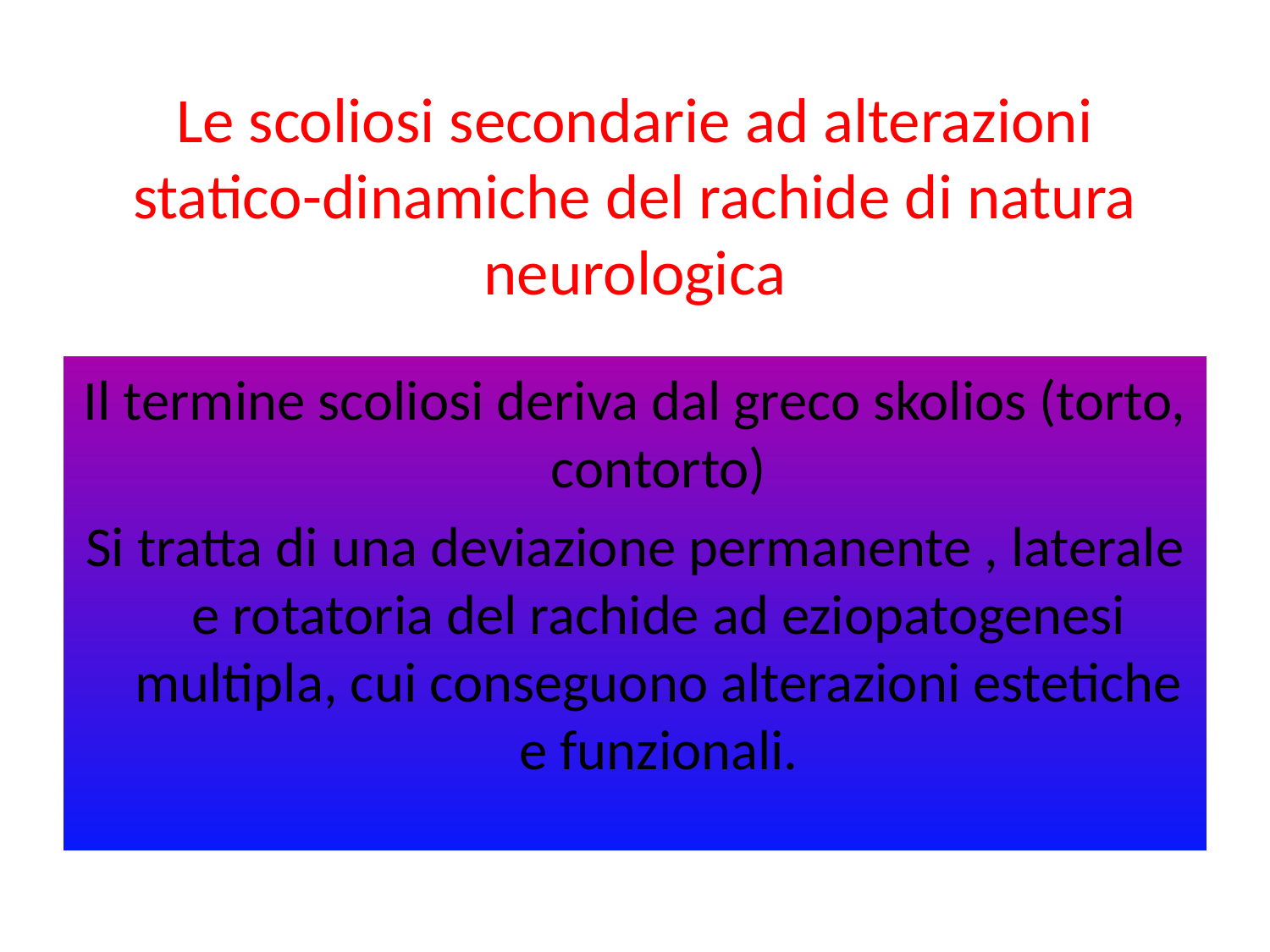

# Le scoliosi secondarie ad alterazioni statico-dinamiche del rachide di natura neurologica
Il termine scoliosi deriva dal greco skolios (torto, contorto)
Si tratta di una deviazione permanente , laterale e rotatoria del rachide ad eziopatogenesi multipla, cui conseguono alterazioni estetiche e funzionali.